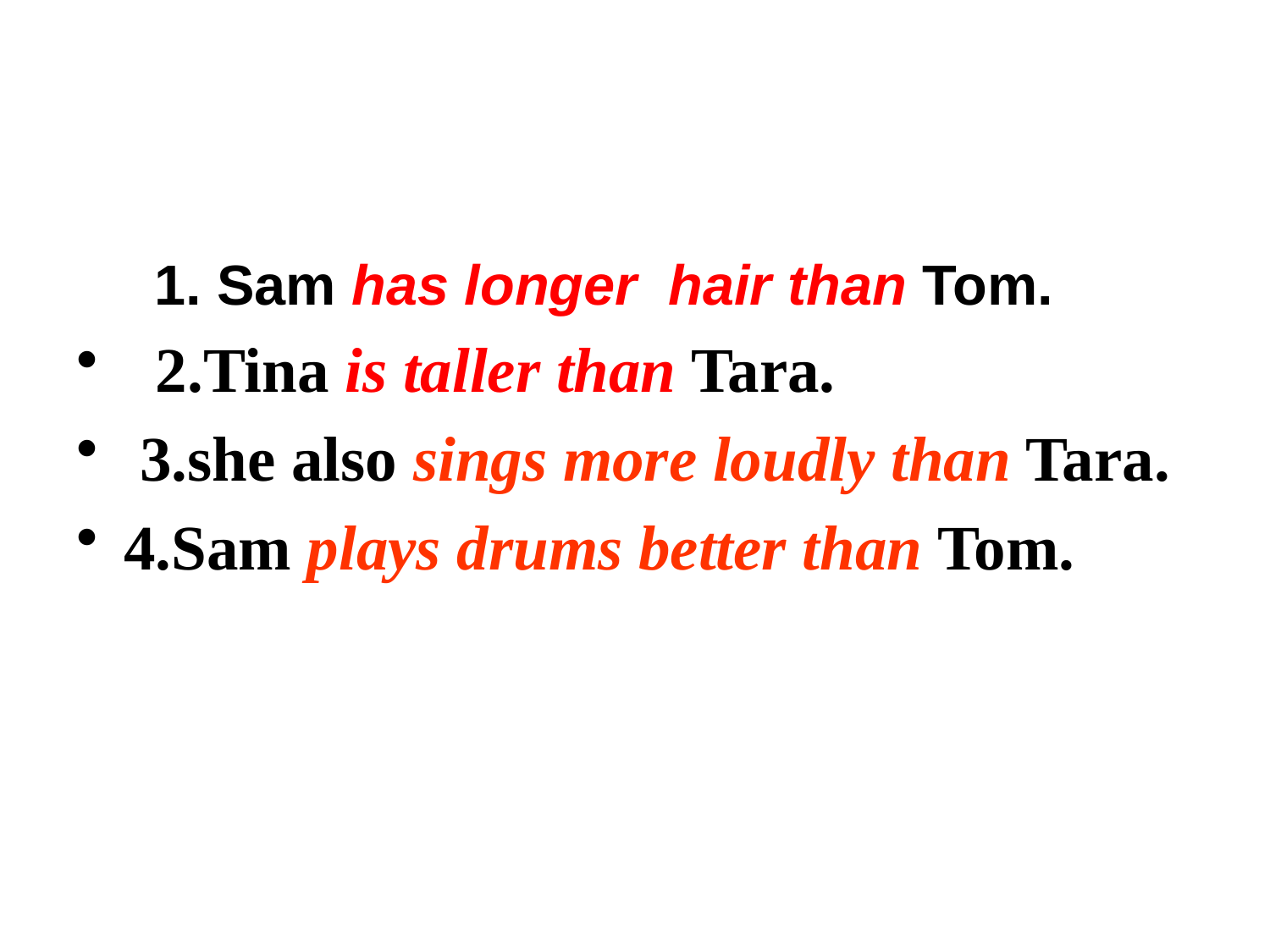

#
     1. Sam has longer  hair than Tom.
  2.Tina is taller than Tara.
 3.she also sings more loudly than Tara.
4.Sam plays drums better than Tom.